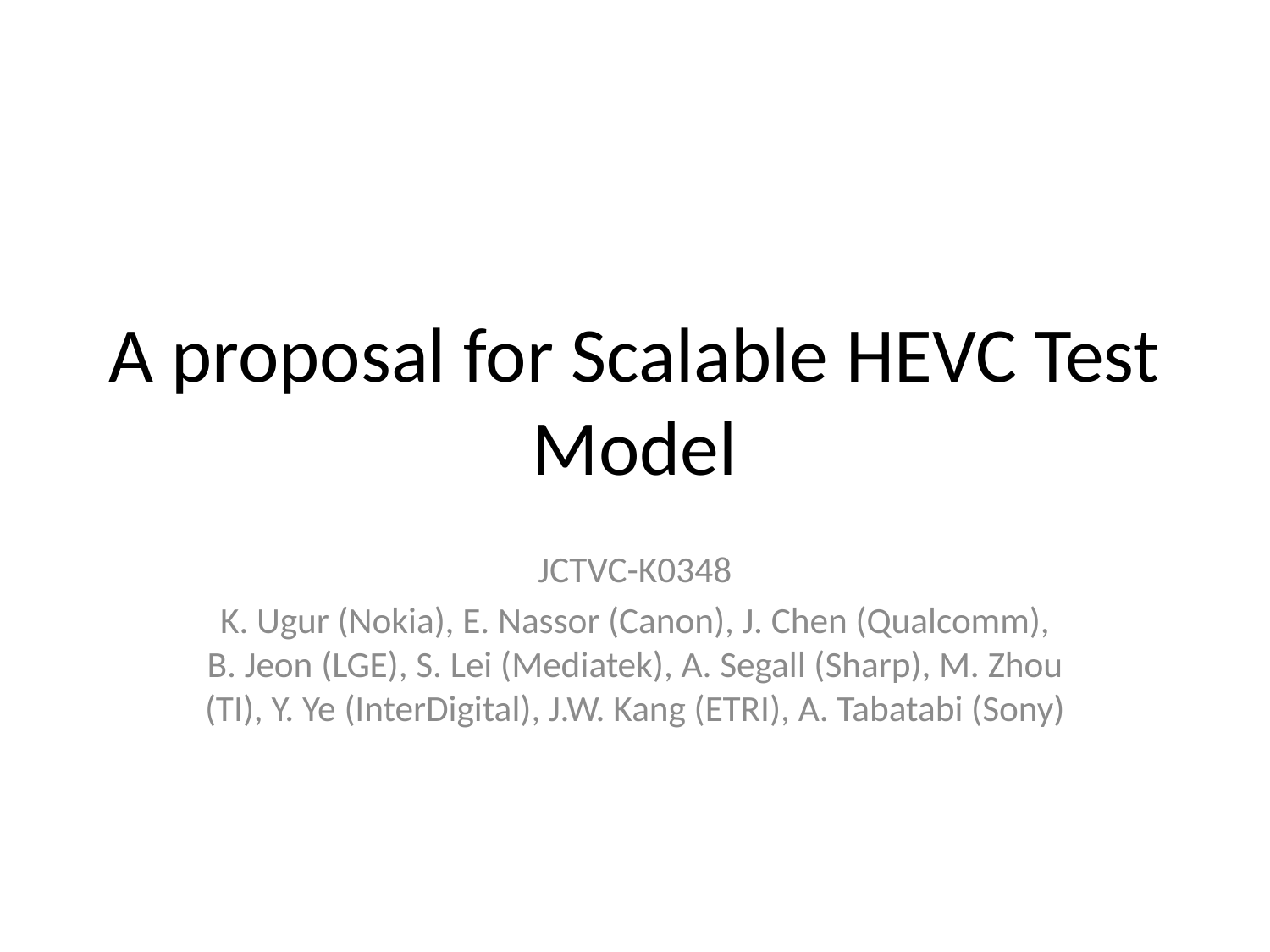

# A proposal for Scalable HEVC Test Model
JCTVC-K0348
K. Ugur (Nokia), E. Nassor (Canon), J. Chen (Qualcomm), B. Jeon (LGE), S. Lei (Mediatek), A. Segall (Sharp), M. Zhou (TI), Y. Ye (InterDigital), J.W. Kang (ETRI), A. Tabatabi (Sony)